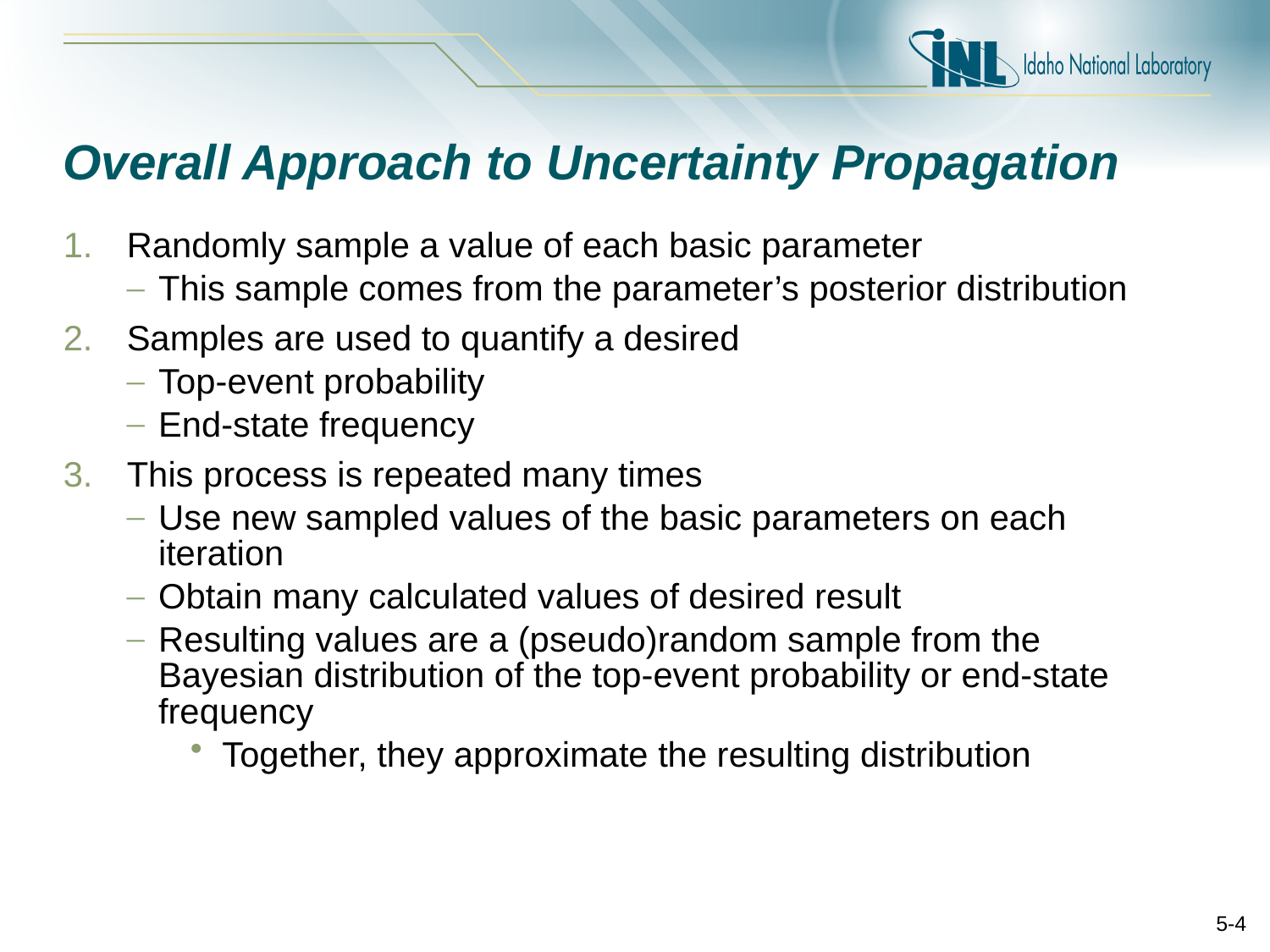

# Overall Approach to Uncertainty Propagation
Randomly sample a value of each basic parameter
This sample comes from the parameter’s posterior distribution
Samples are used to quantify a desired
Top-event probability
End-state frequency
This process is repeated many times
Use new sampled values of the basic parameters on each iteration
Obtain many calculated values of desired result
Resulting values are a (pseudo)random sample from the Bayesian distribution of the top-event probability or end-state frequency
Together, they approximate the resulting distribution
5-4